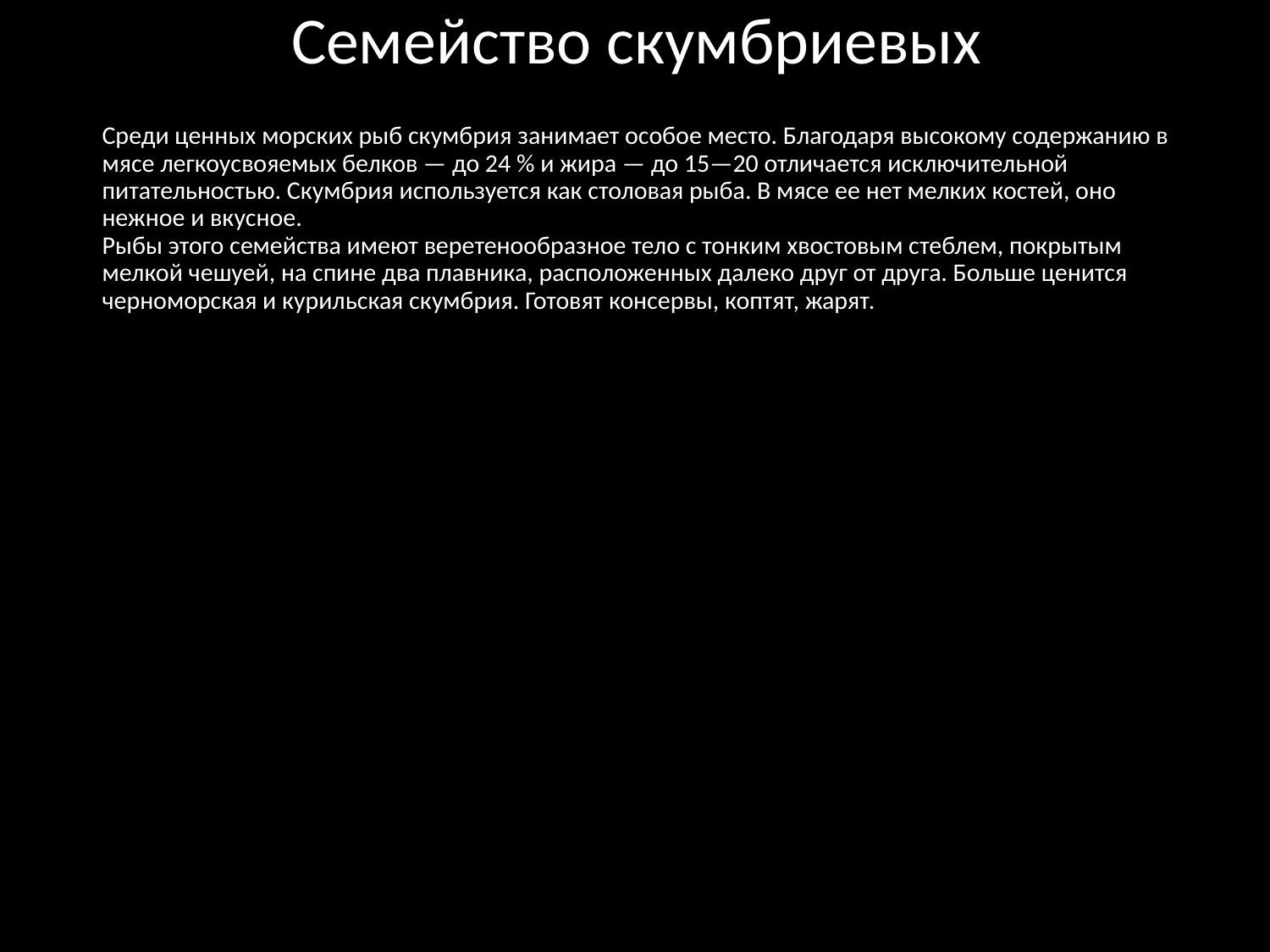

# Семейство скумбриевых
Среди ценных морских рыб скумбрия занимает особое место. Благодаря высокому содержанию в мясе легкоусвояемых белков — до 24 % и жира — до 15—20 отличается исключительной питательностью. Скумбрия используется как столовая рыба. В мясе ее нет мелких костей, оно нежное и вкусное.
Рыбы этого семейства имеют веретенообразное тело с тонким хвостовым стеблем, покрытым мелкой чешуей, на спине два плавника, расположенных далеко друг от друга. Больше ценится черноморская и курильская скумбрия. Готовят консервы, коптят, жарят.